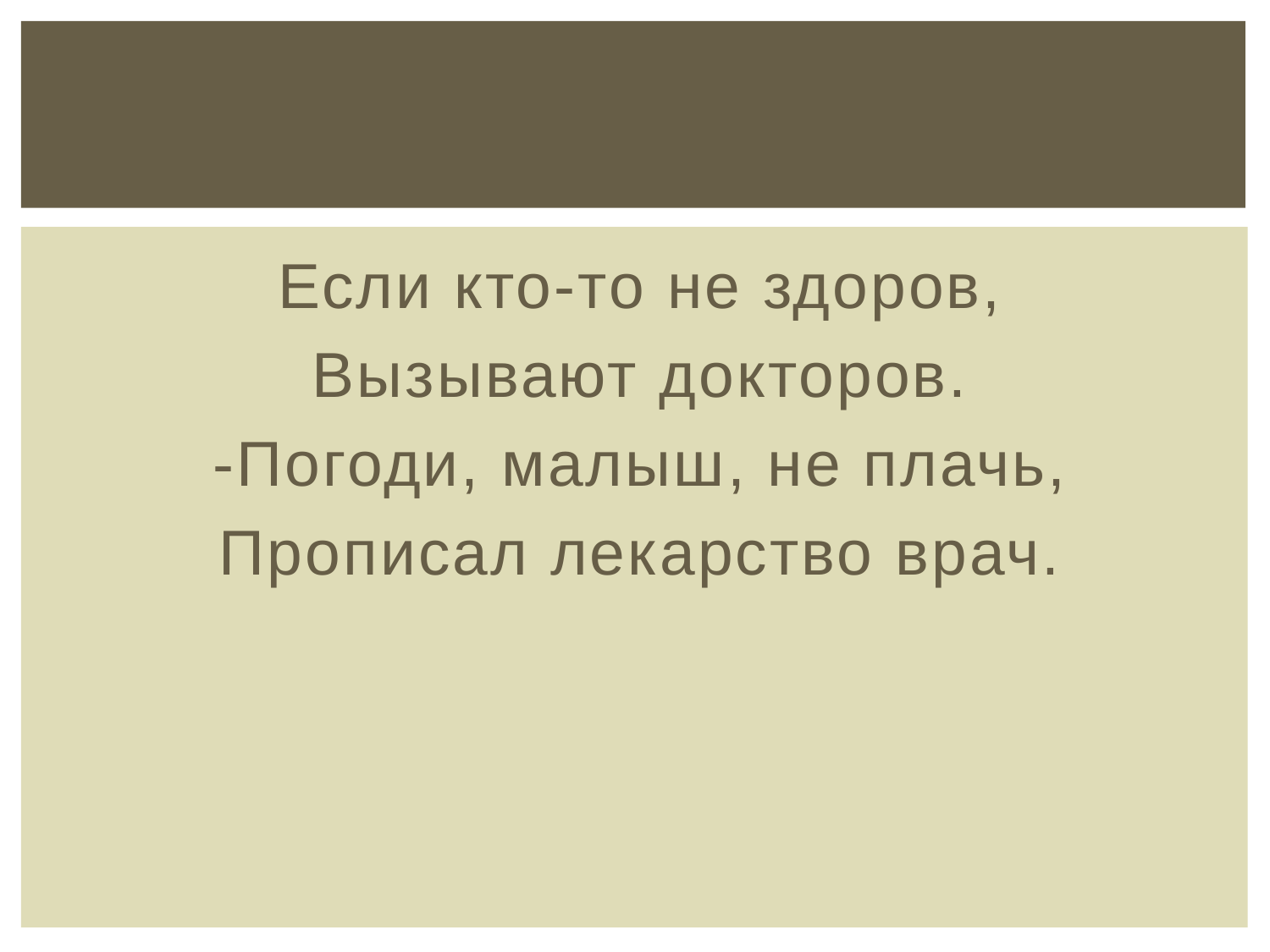

#
Если кто-то не здоров,
Вызывают докторов.
-Погоди, малыш, не плачь,
Прописал лекарство врач.